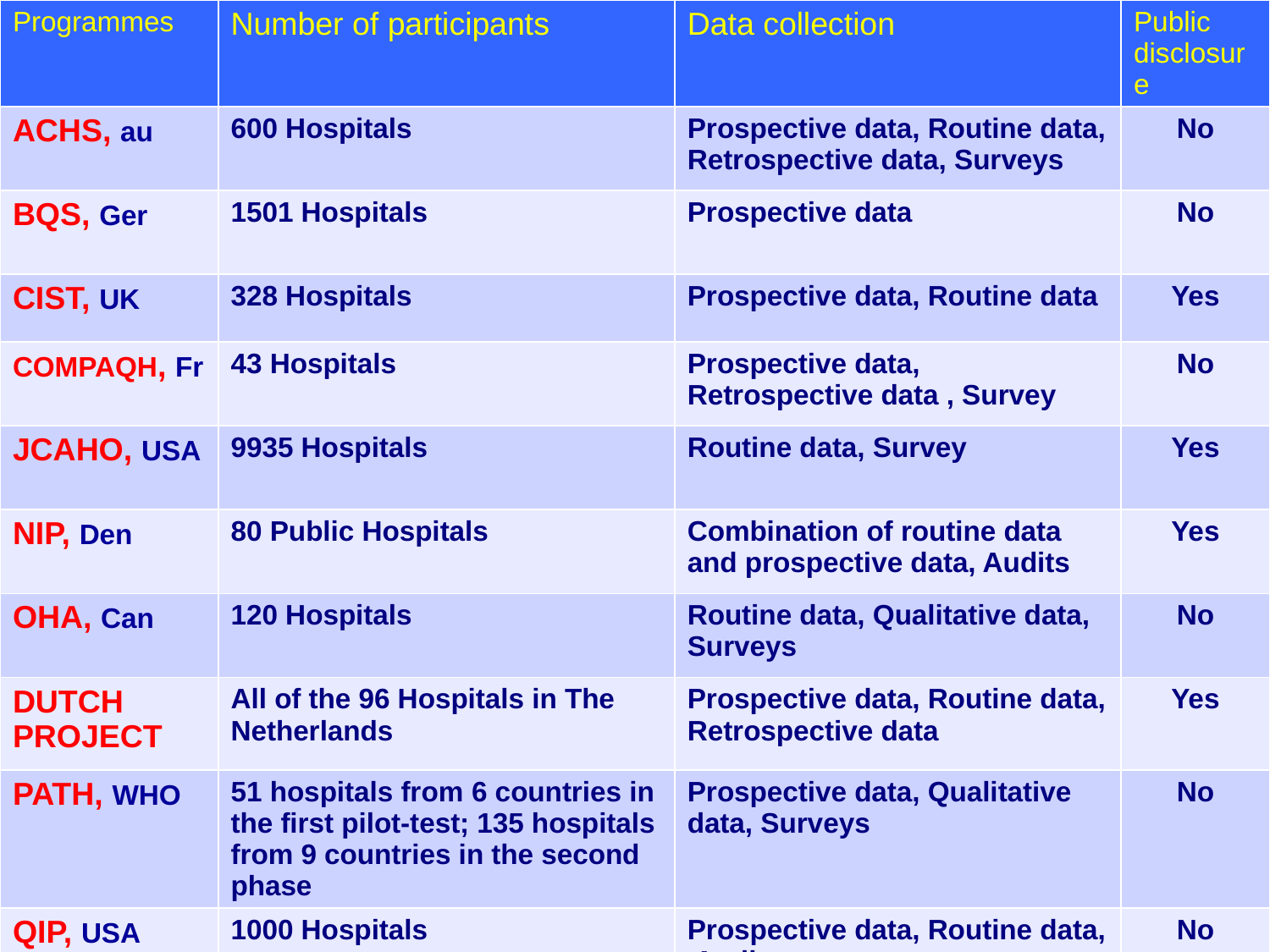

| Programmes | Number of participants | Data collection | Public disclosure |
| --- | --- | --- | --- |
| ACHS, au | 600 Hospitals | Prospective data, Routine data, Retrospective data, Surveys | No |
| BQS, Ger | 1501 Hospitals | Prospective data | No |
| CIST, UK | 328 Hospitals | Prospective data, Routine data | Yes |
| COMPAQH, Fr | 43 Hospitals | Prospective data, Retrospective data , Survey | No |
| JCAHO, USA | 9935 Hospitals | Routine data, Survey | Yes |
| NIP, Den | 80 Public Hospitals | Combination of routine data and prospective data, Audits | Yes |
| OHA, Can | 120 Hospitals | Routine data, Qualitative data, Surveys | No |
| DUTCH PROJECT | All of the 96 Hospitals in The Netherlands | Prospective data, Routine data, Retrospective data | Yes |
| PATH, WHO | 51 hospitals from 6 countries in the first pilot-test; 135 hospitals from 9 countries in the second phase | Prospective data, Qualitative data, Surveys | No |
| QIP, USA | 1000 Hospitals | Prospective data, Routine data, Audit, surveys | No |